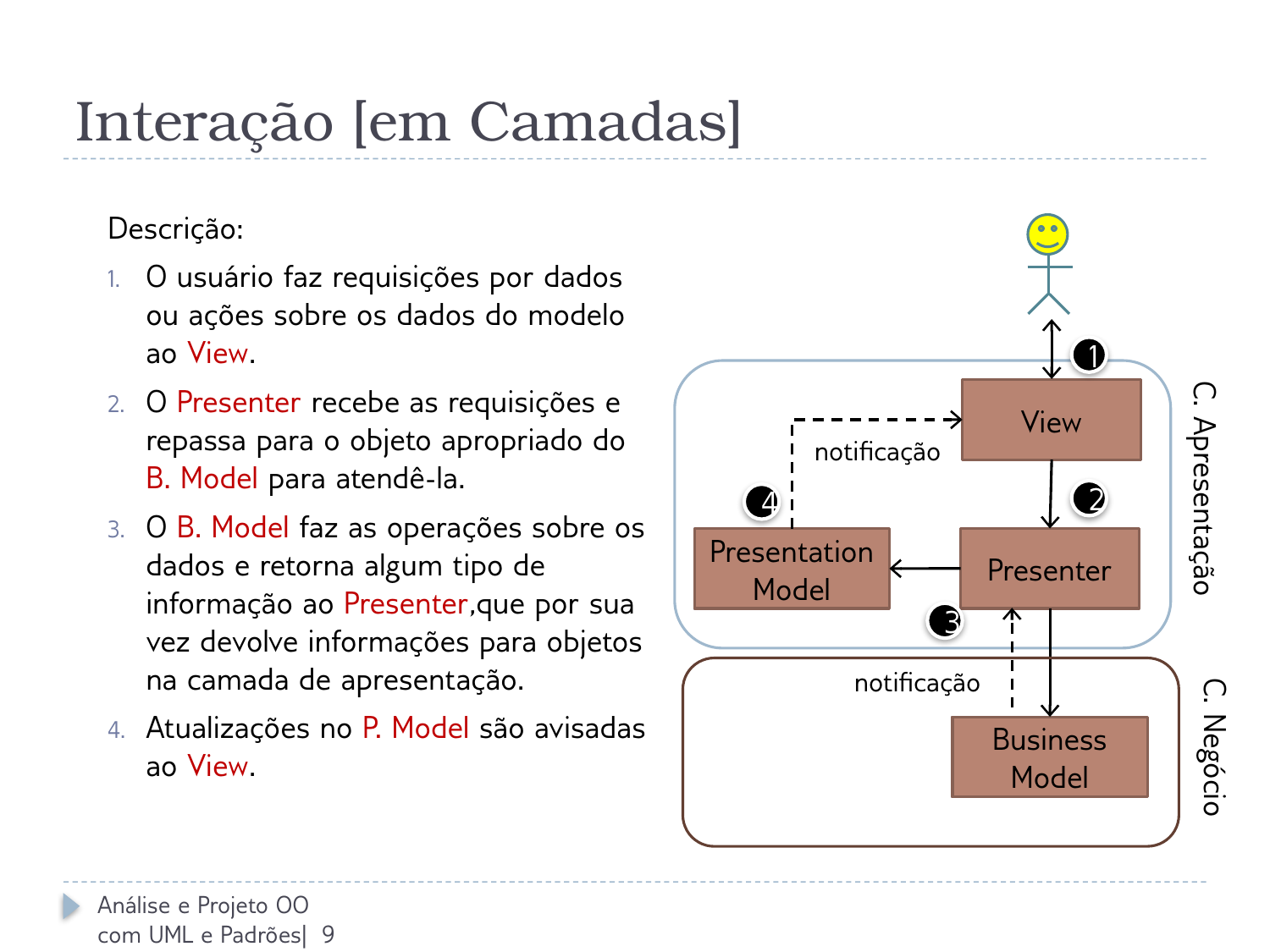

# Interação [em Camadas]
Descrição:
O usuário faz requisições por dados ou ações sobre os dados do modelo ao View.
O Presenter recebe as requisições e repassa para o objeto apropriado do B. Model para atendê-la.
O B. Model faz as operações sobre os dados e retorna algum tipo de informação ao Presenter,que por sua vez devolve informações para objetos na camada de apresentação.
Atualizações no P. Model são avisadas ao View.

1

View

notificação
C. Apresentação
2
4

Presentation
Model

Presenter
3
notificação

Business
Model

C. Negócio
Análise e Projeto OO com UML e Padrões|  9